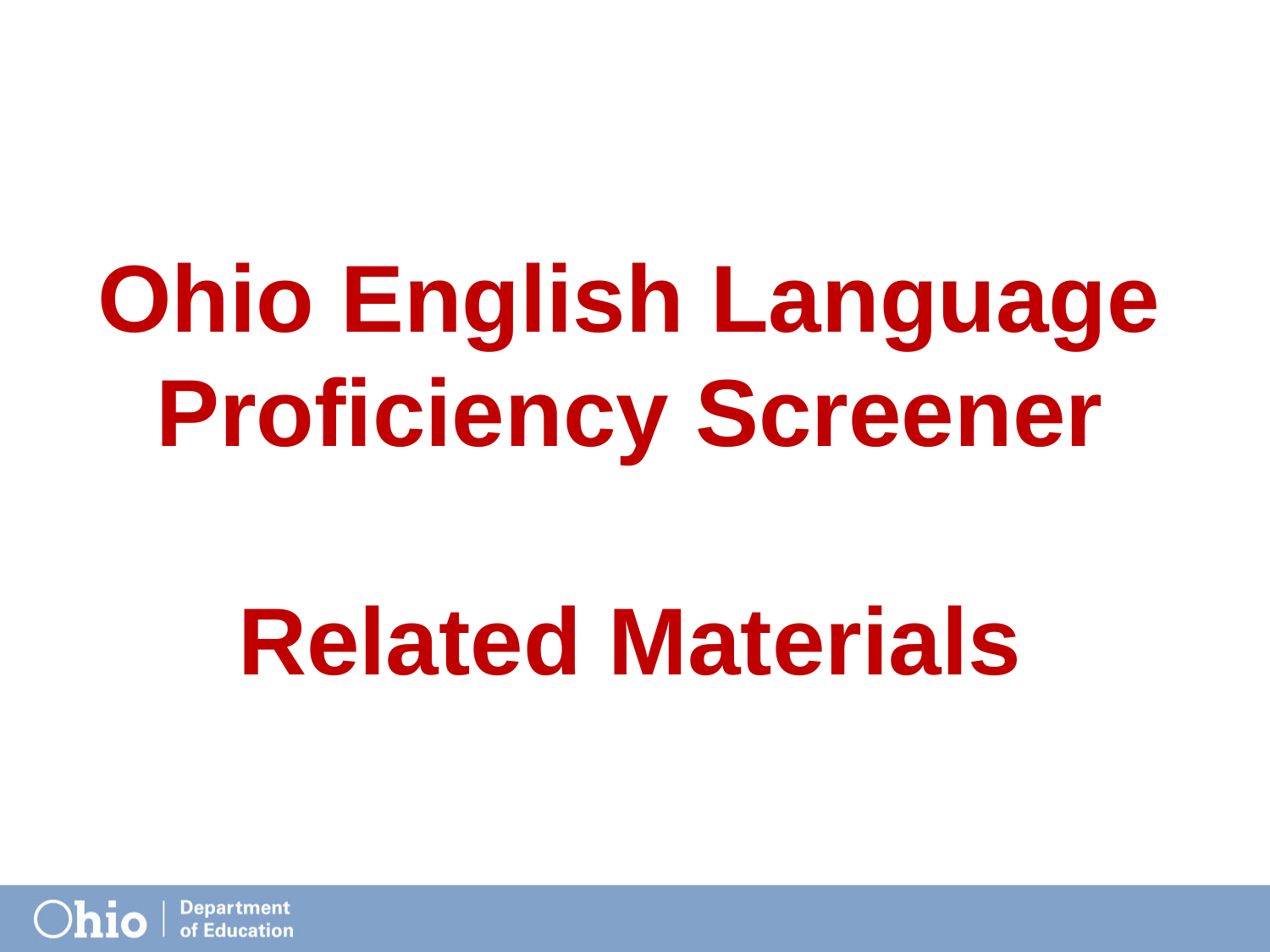

# Ohio English Language Proficiency Screener Related Materials